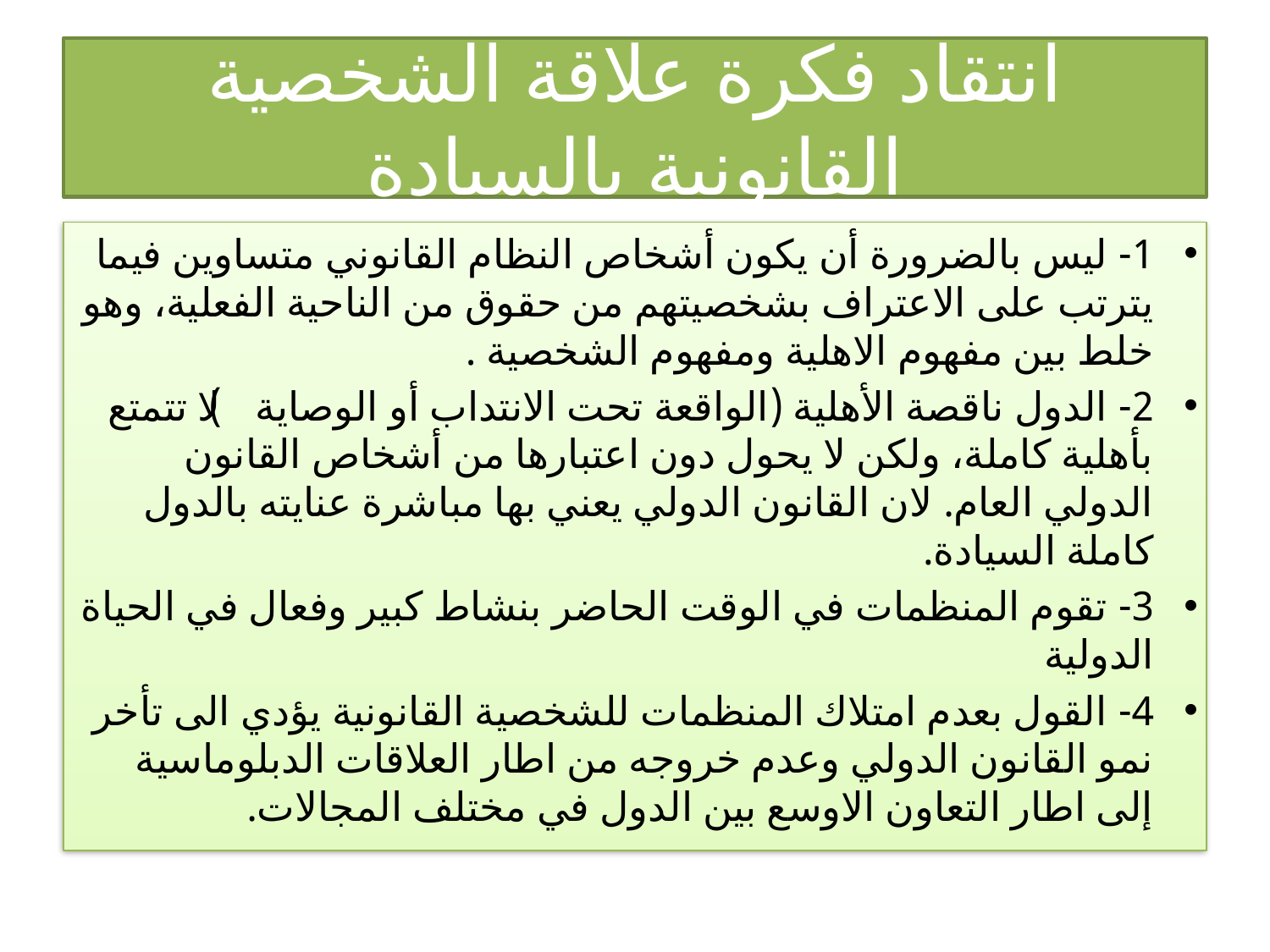

# انتقاد فكرة علاقة الشخصية القانونية بالسيادة
1- ليس بالضرورة أن يكون أشخاص النظام القانوني متساوين فيما يترتب على الاعتراف بشخصيتهم من حقوق من الناحية الفعلية، وهو خلط بين مفهوم الاهلية ومفهوم الشخصية .
2- الدول ناقصة الأهلية (الواقعة تحت الانتداب أو الوصاية ) لا تتمتع بأهلية كاملة، ولكن لا يحول دون اعتبارها من أشخاص القانون الدولي العام. لان القانون الدولي يعني بها مباشرة عنايته بالدول كاملة السيادة.
3- تقوم المنظمات في الوقت الحاضر بنشاط كبير وفعال في الحياة الدولية
4- القول بعدم امتلاك المنظمات للشخصية القانونية يؤدي الى تأخر نمو القانون الدولي وعدم خروجه من اطار العلاقات الدبلوماسية إلى اطار التعاون الاوسع بين الدول في مختلف المجالات.